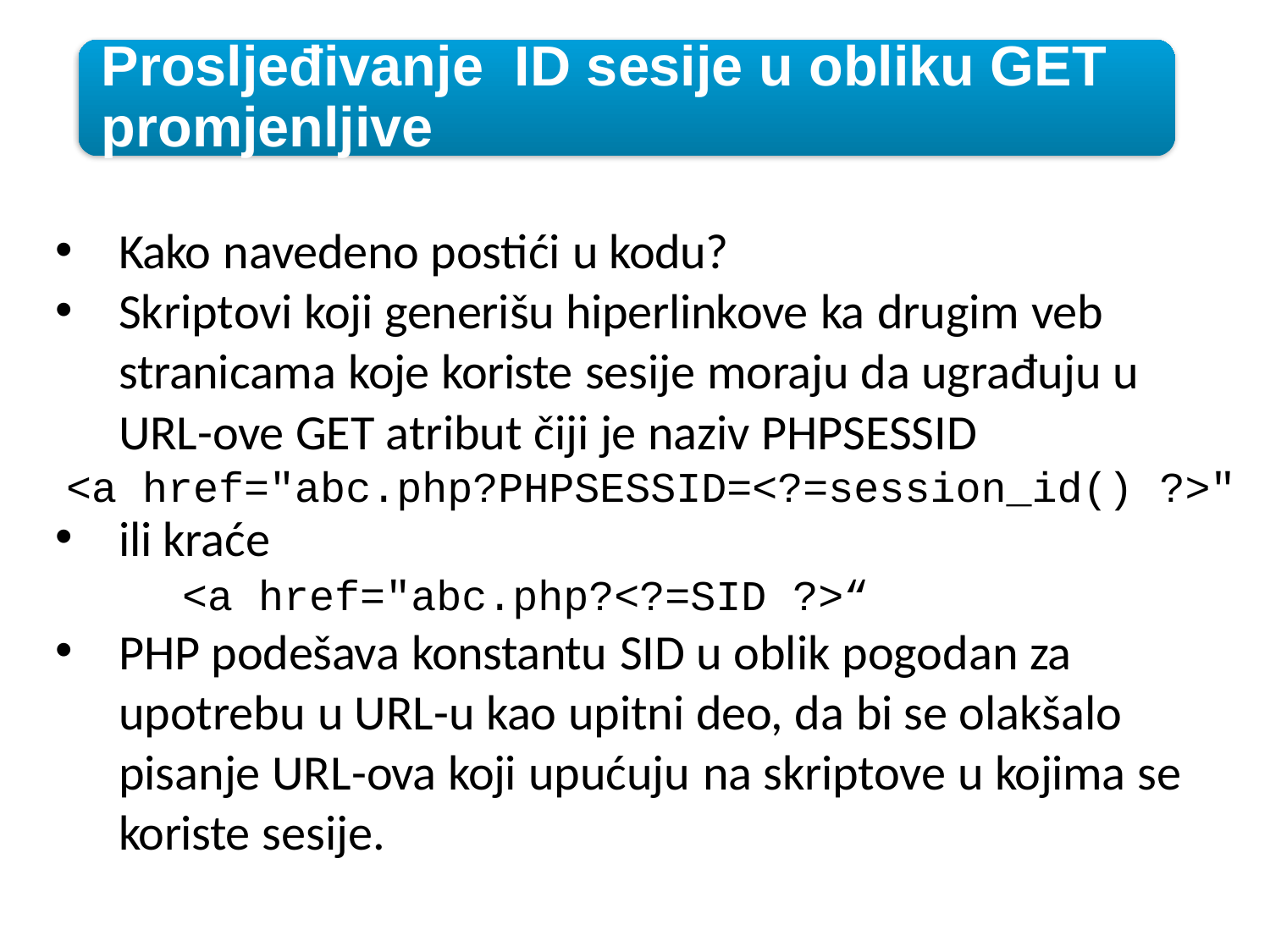

Prosljeđivanje  ID sesije u obliku GET promjenljive
Kako navedeno postići u kodu?
Skriptovi koji generišu hiperlinkove ka drugim veb stranicama koje koriste sesije moraju da ugrađuju u URL-ove GET atribut čiji je naziv PHPSESSID
 <a href="abc.php?PHPSESSID=<?=session_id() ?>"
ili kraće
	<a href="abc.php?<?=SID ?>“
PHP podešava konstantu SID u oblik pogodan za upotrebu u URL-u kao upitni deo, da bi se olakšalo pisanje URL-ova koji upućuju na skriptove u kojima se koriste sesije.